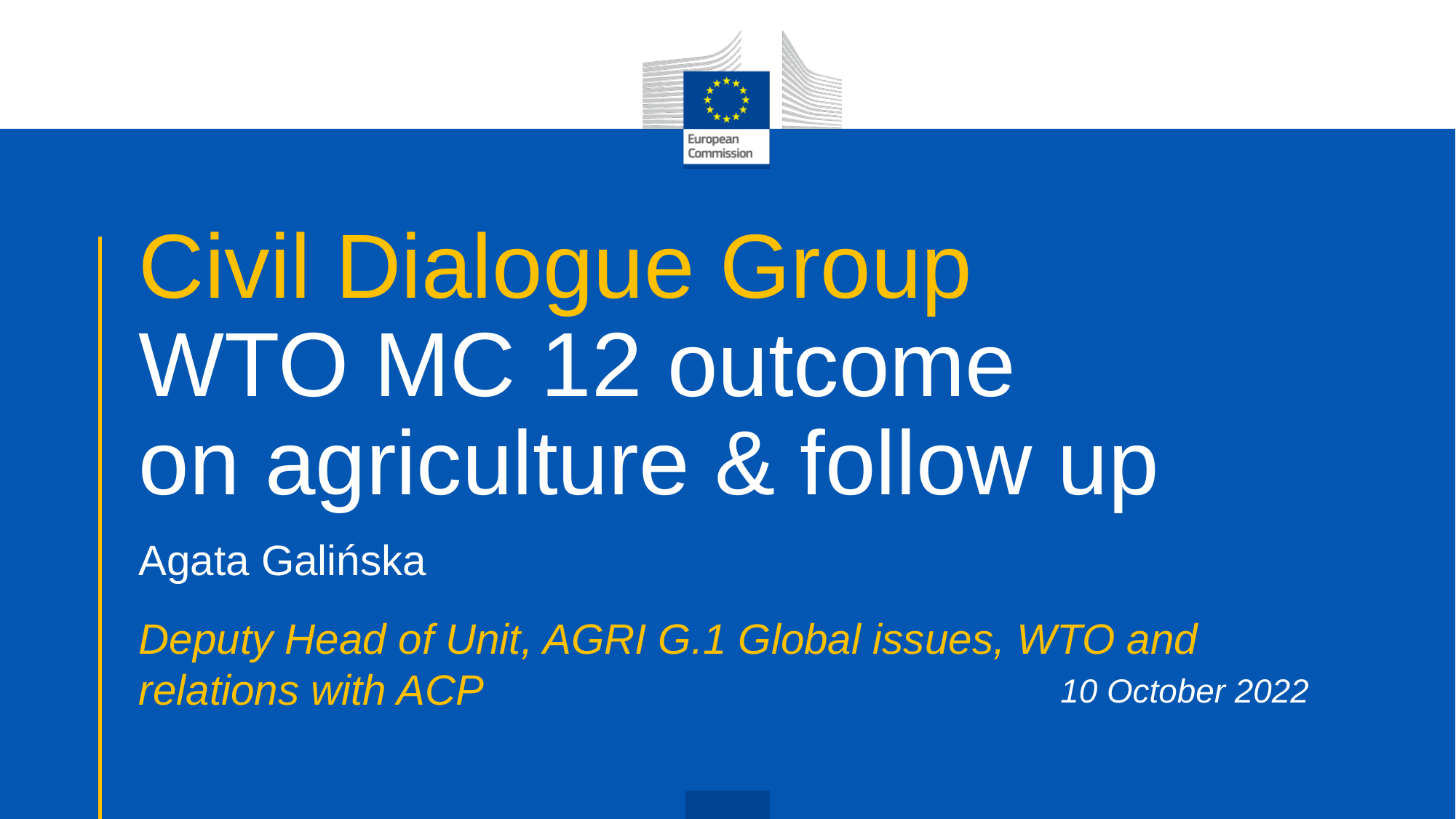

# Civil Dialogue Group WTO MC 12 outcome on agriculture & follow up
Agata Galińska
Deputy Head of Unit, AGRI G.1 Global issues, WTO and relations with ACP
10 October 2022